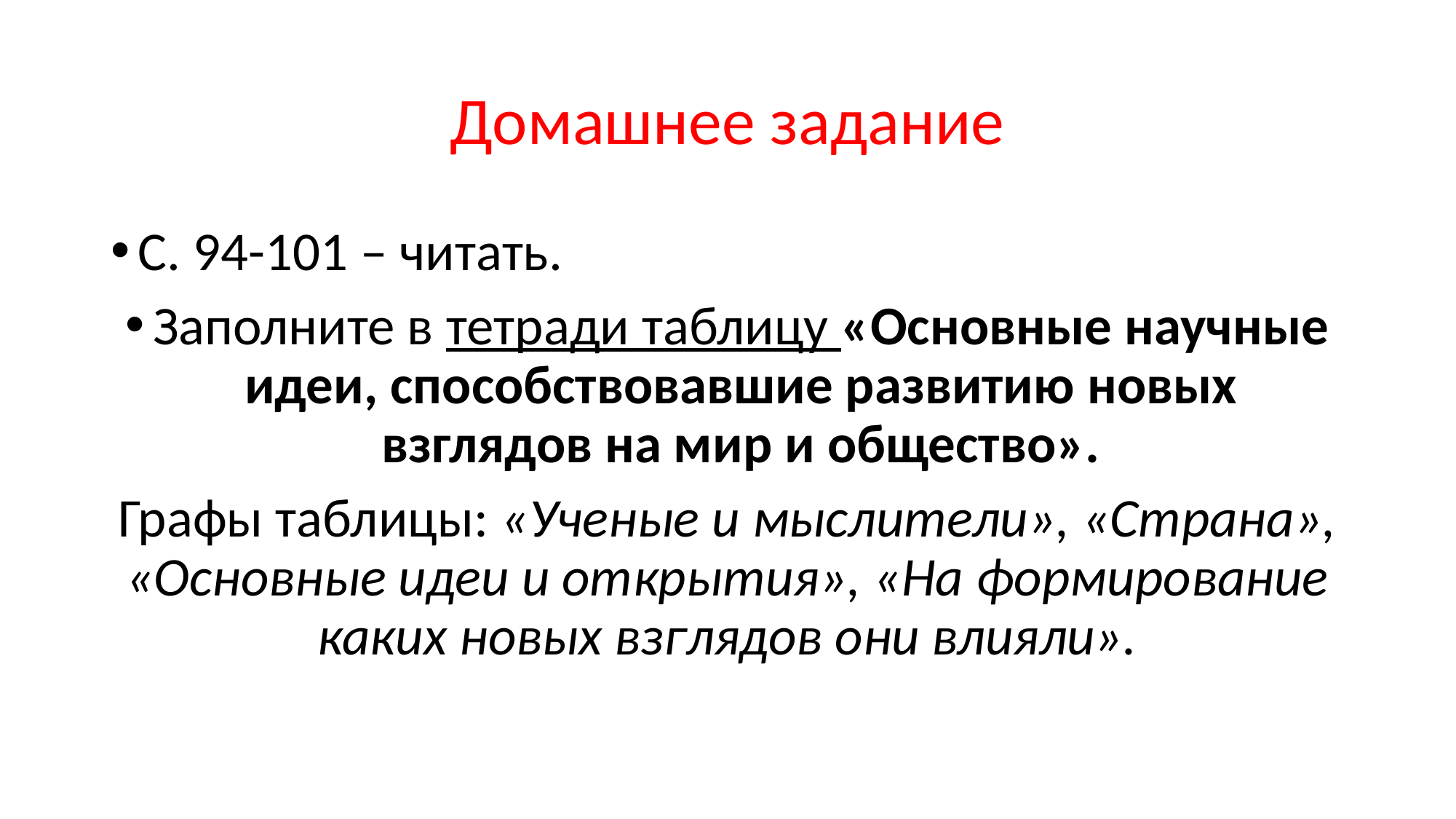

# Домашнее задание
С. 94-101 – читать.
Заполните в тетради таблицу «Основные научные идеи, способствовавшие развитию новых взглядов на мир и общество».
Графы таблицы: «Ученые и мыслители», «Страна», «Основные идеи и открытия», «На формирование каких новых взглядов они влияли».